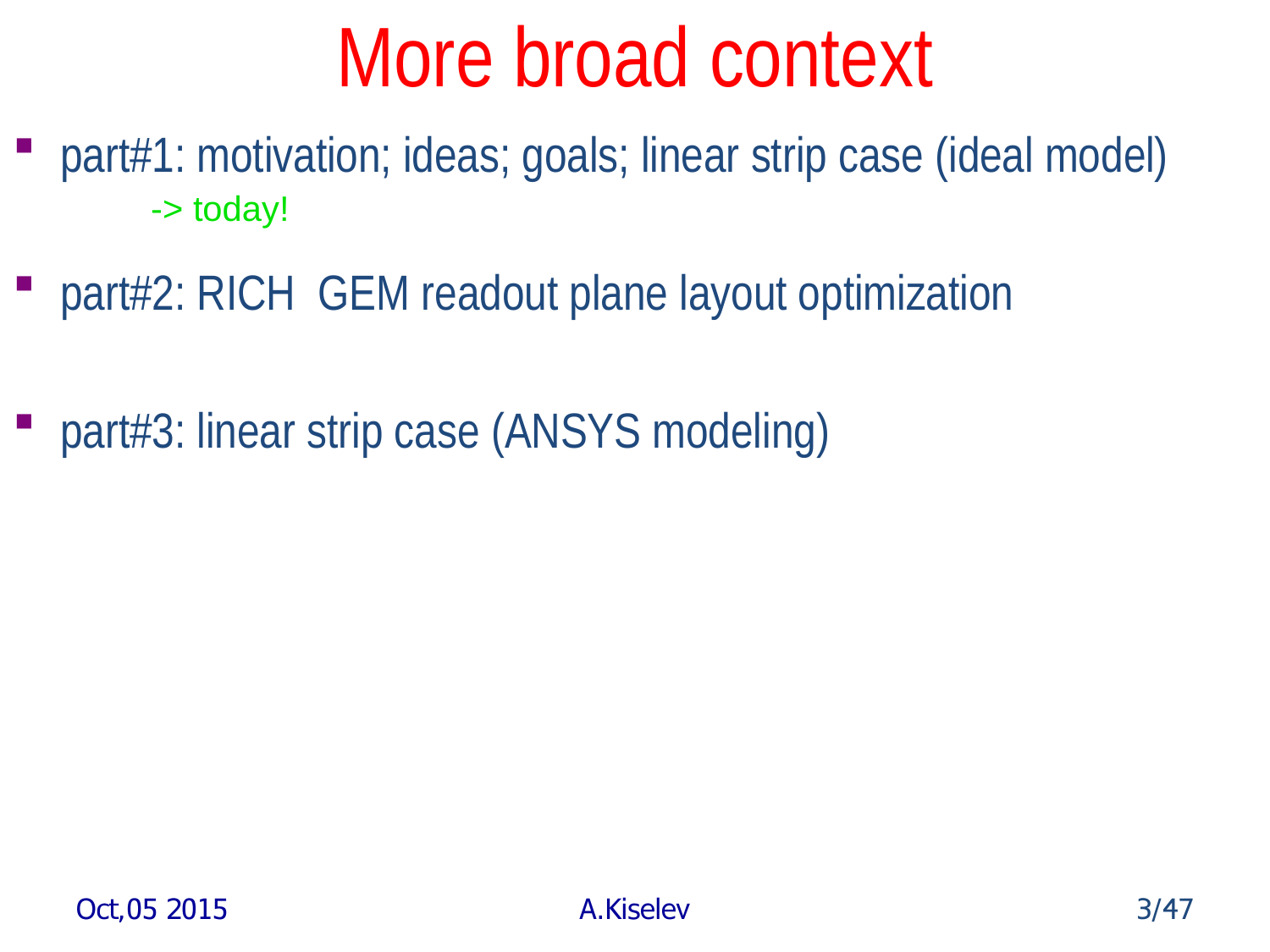

# More broad context
part#1: motivation; ideas; goals; linear strip case (ideal model)

part#2: RICH  GEM readout plane layout optimization

part#3: linear strip case (ANSYS modeling)
-> today!
Oct,05 2015
A.Kiselev
3/47